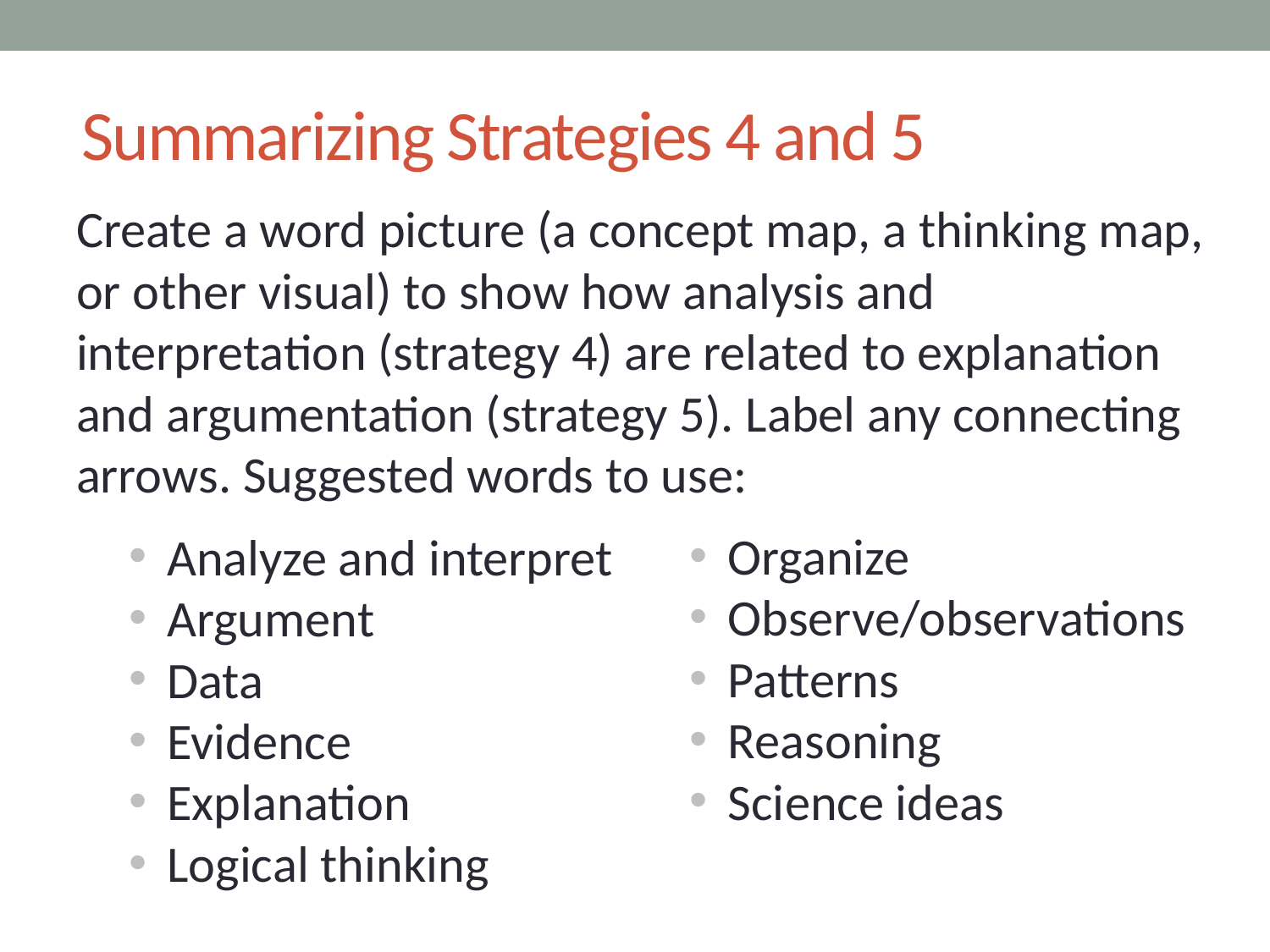

# Summarizing Strategies 4 and 5
Create a word picture (a concept map, a thinking map, or other visual) to show how analysis and interpretation (strategy 4) are related to explanation and argumentation (strategy 5). Label any connecting arrows. Suggested words to use:

Organize
Observe/observations
Patterns
Reasoning
Science ideas
Analyze and interpret
Argument
Data
Evidence
Explanation
Logical thinking